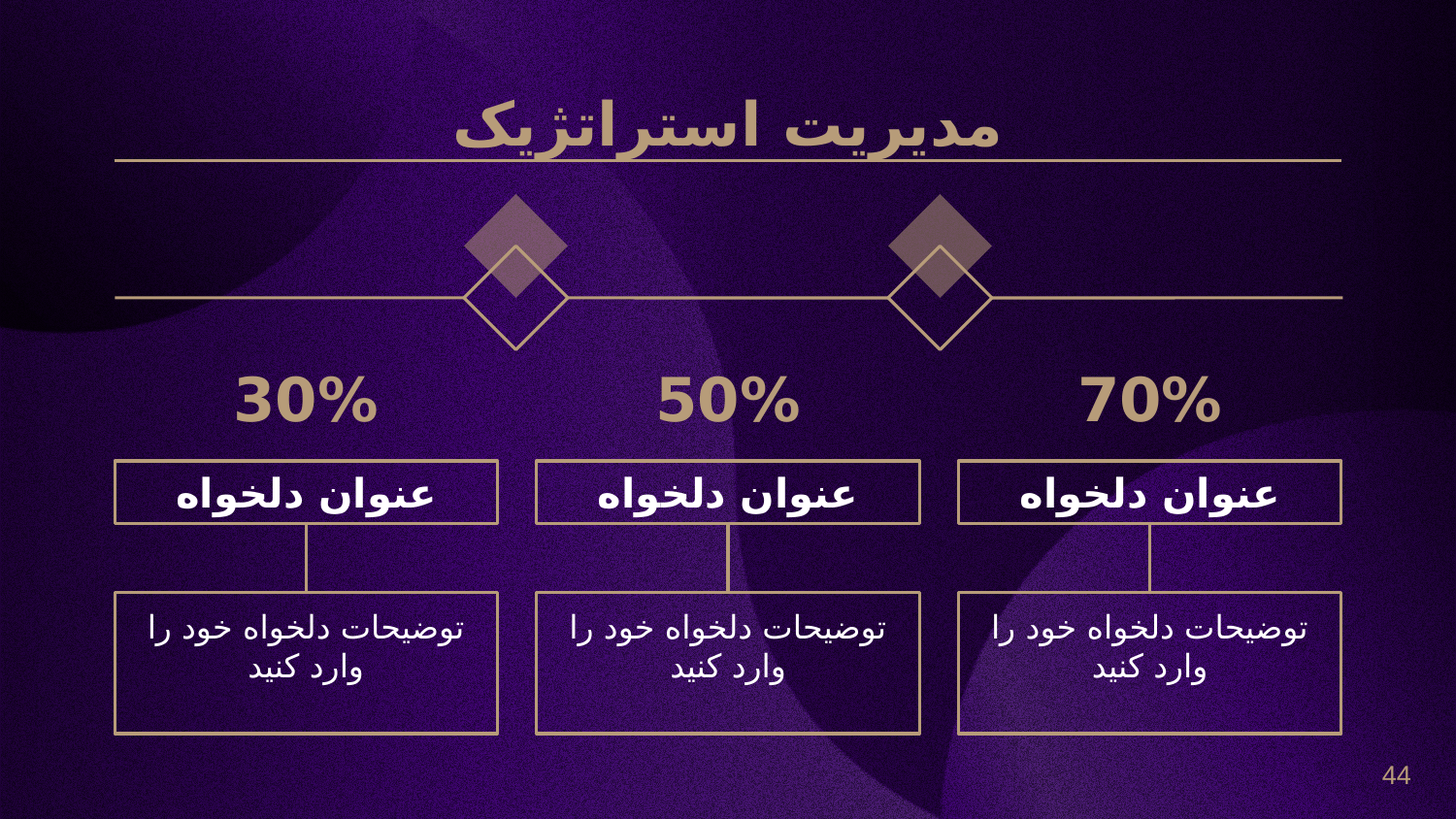

# مدیریت استراتژیک

30%
50%
70%
عنوان دلخواه
عنوان دلخواه
عنوان دلخواه
توضیحات دلخواه خود را وارد کنید
توضیحات دلخواه خود را وارد کنید
توضیحات دلخواه خود را وارد کنید
44